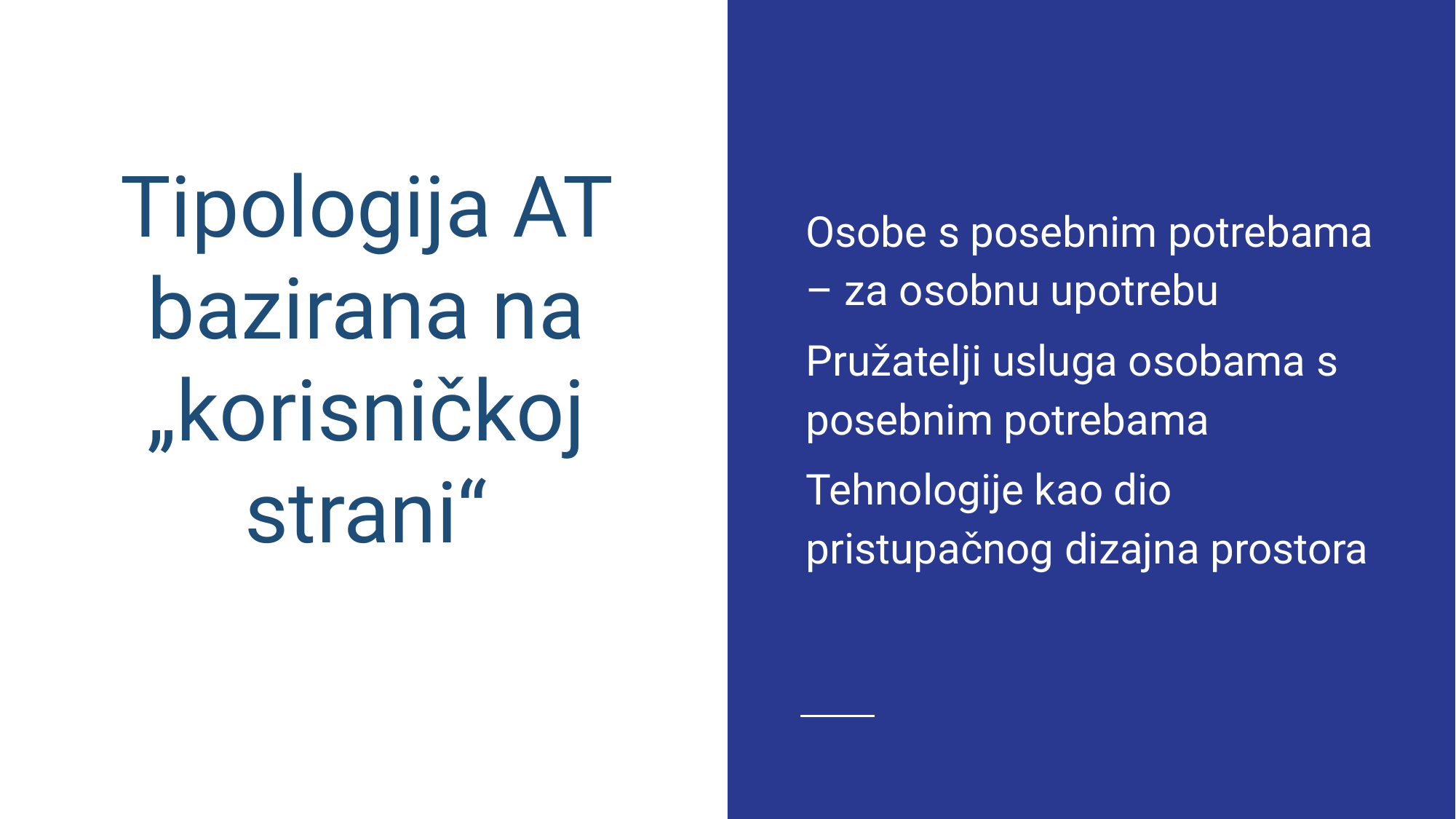

Osobe s posebnim potrebama – za osobnu upotrebu
Pružatelji usluga osobama s posebnim potrebama
Tehnologije kao dio pristupačnog dizajna prostora

# Tipologija AT bazirana na „korisničkoj strani“